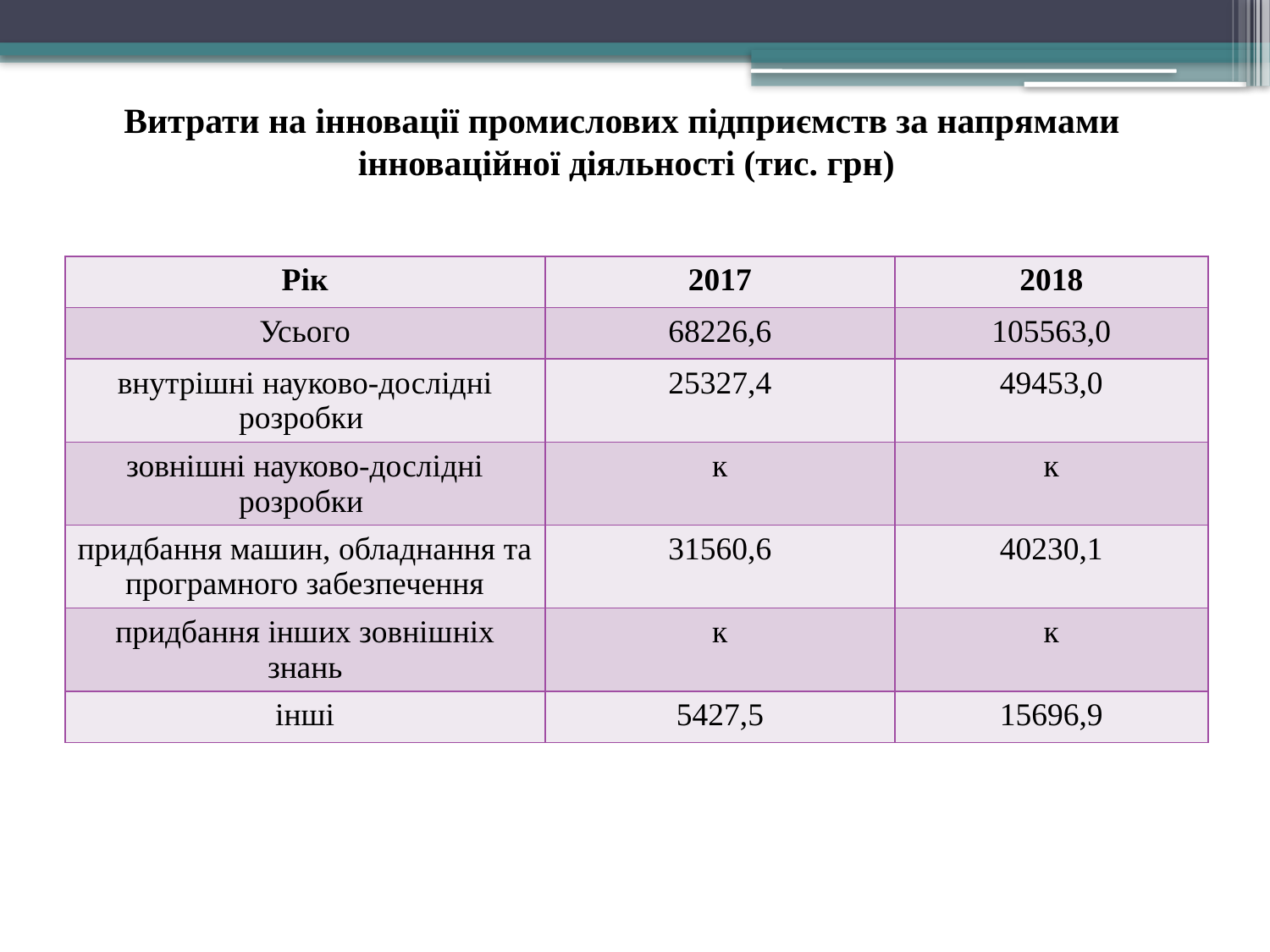

# Витрати на інновації промислових підприємств за напрямами  інноваційної діяльності (тис. грн)
| Рік | 2017 | 2018 |
| --- | --- | --- |
| Усього | 68226,6 | 105563,0 |
| внутрішні науково-дослідні розробки | 25327,4 | 49453,0 |
| зовнішні науково-дослідні розробки | к | к |
| придбання машин, обладнання та програмного забезпечення | 31560,6 | 40230,1 |
| придбання інших зовнішніх знань | к | к |
| інші | 5427,5 | 15696,9 |